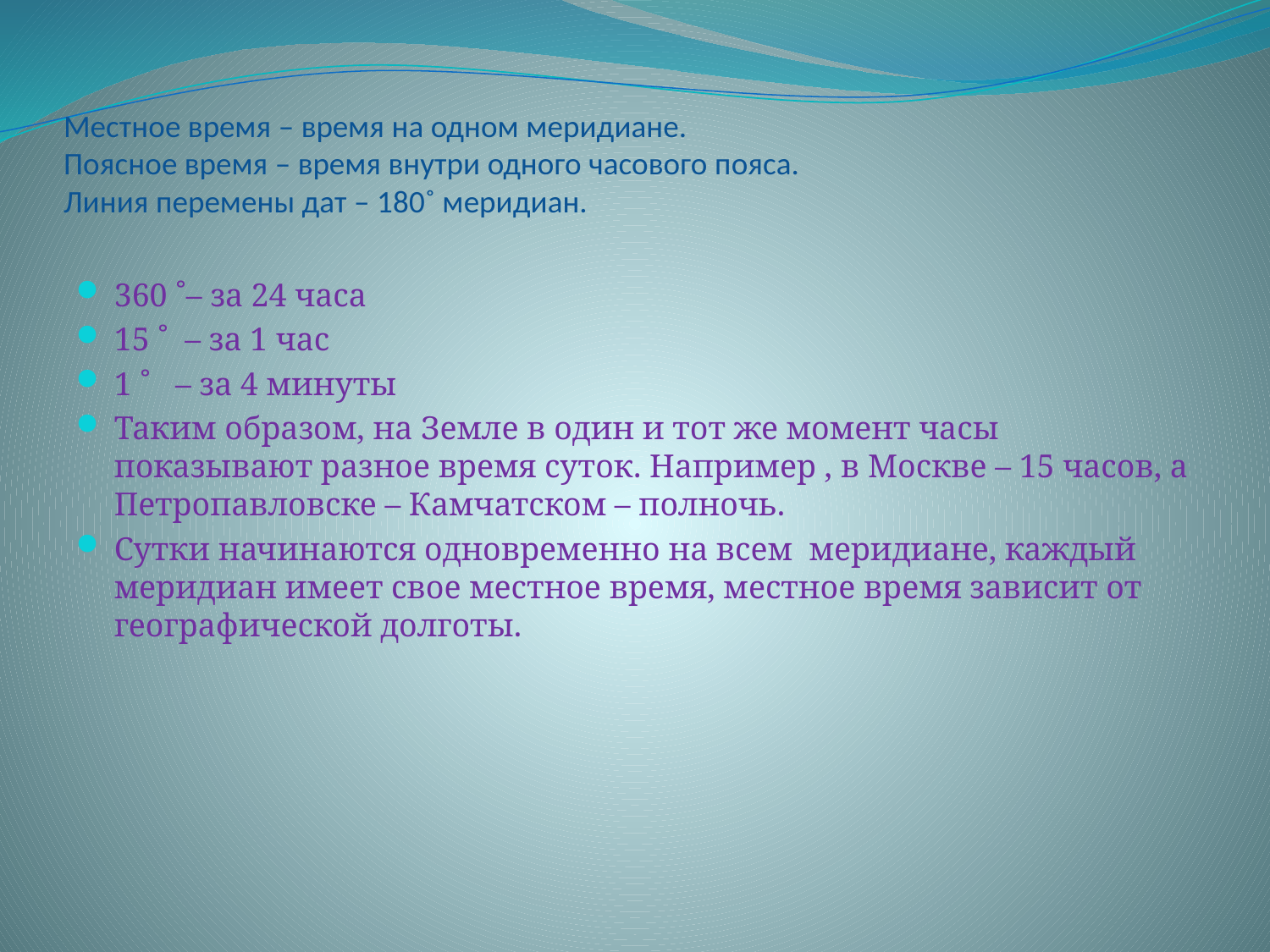

# Местное время – время на одном меридиане. Поясное время – время внутри одного часового пояса. Линия перемены дат – 180˚ меридиан.
360 ˚– за 24 часа
15 ˚  – за 1 час
1 ˚   – за 4 минуты
Таким образом, на Земле в один и тот же момент часы показывают разное время суток. Например , в Москве – 15 часов, а Петропавловске – Камчатском – полночь.
Сутки начинаются одновременно на всем  меридиане, каждый меридиан имеет свое местное время, местное время зависит от географической долготы.